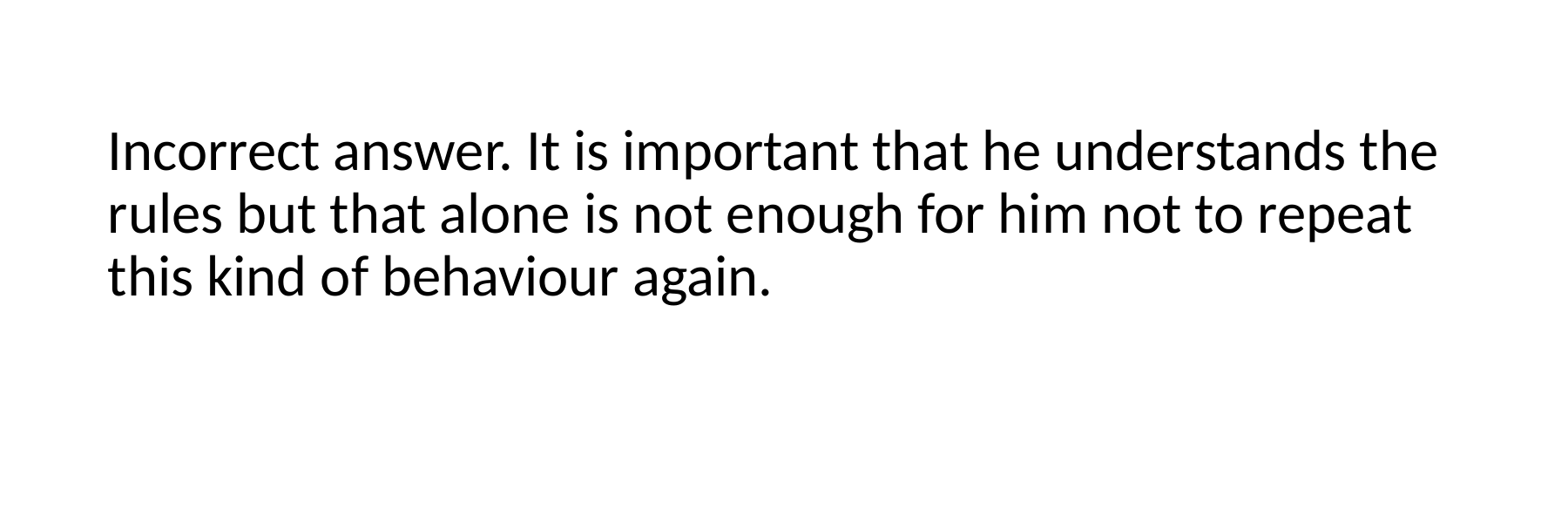

Incorrect answer. It is important that he understands the rules but that alone is not enough for him not to repeat this kind of behaviour again.